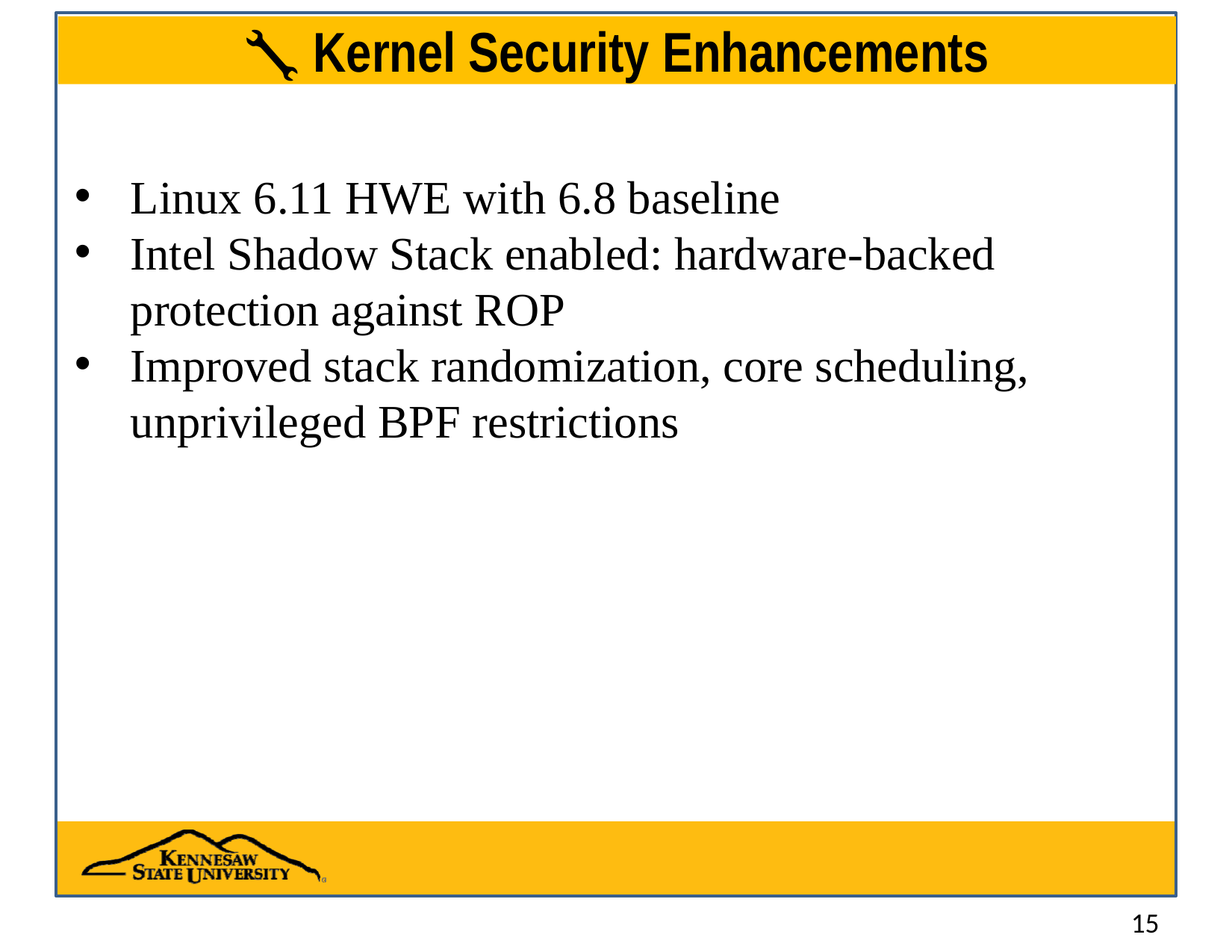

# 🔧 Kernel Security Enhancements
Linux 6.11 HWE with 6.8 baseline
Intel Shadow Stack enabled: hardware-backed protection against ROP
Improved stack randomization, core scheduling, unprivileged BPF restrictions